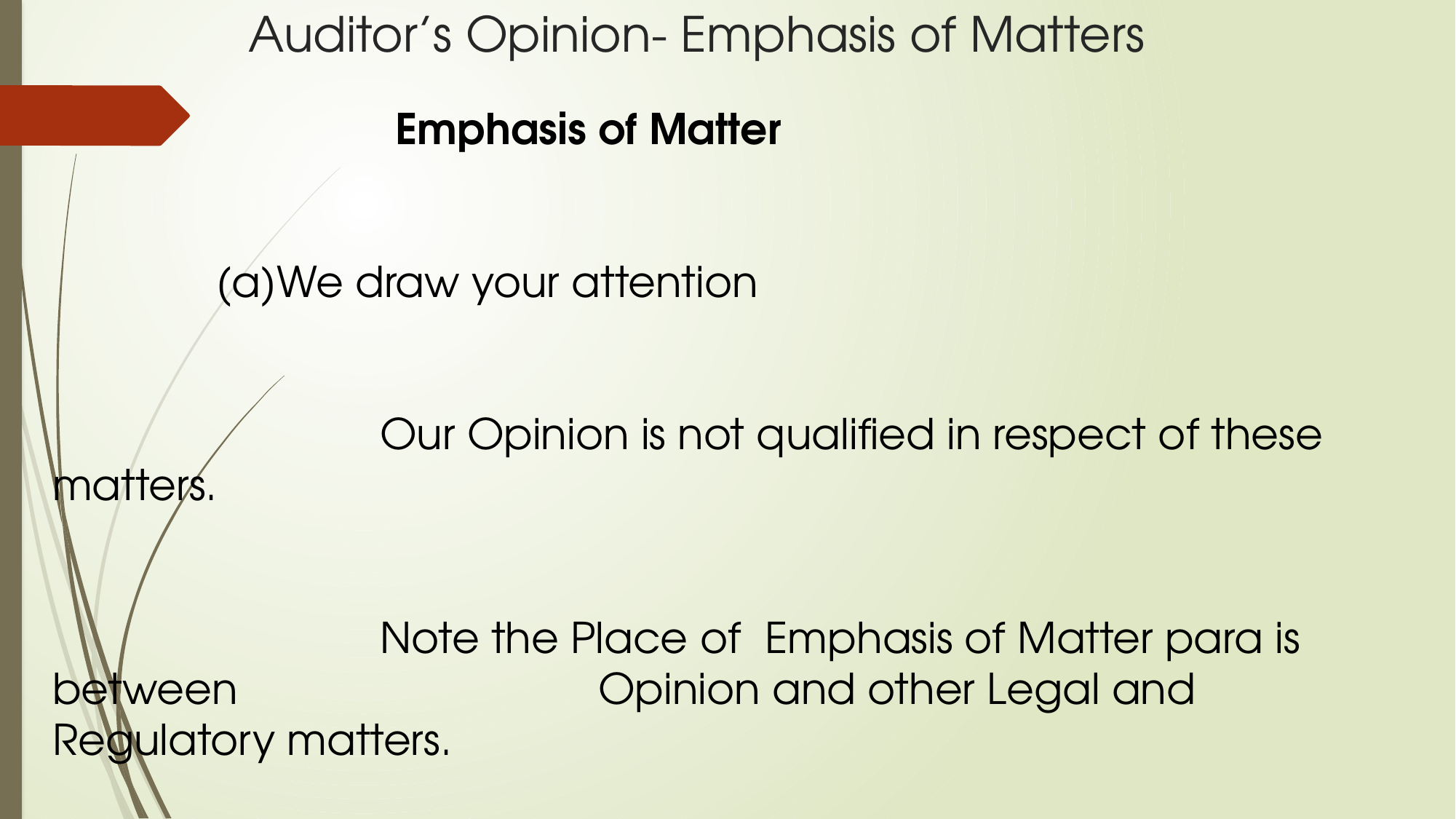

# Auditor’s Opinion- Emphasis of Matters
                             Emphasis of Matter

We draw your attention

			Our Opinion is not qualified in respect of these matters.

			Note the Place of  Emphasis of Matter para is between  				Opinion and other Legal and Regulatory matters.